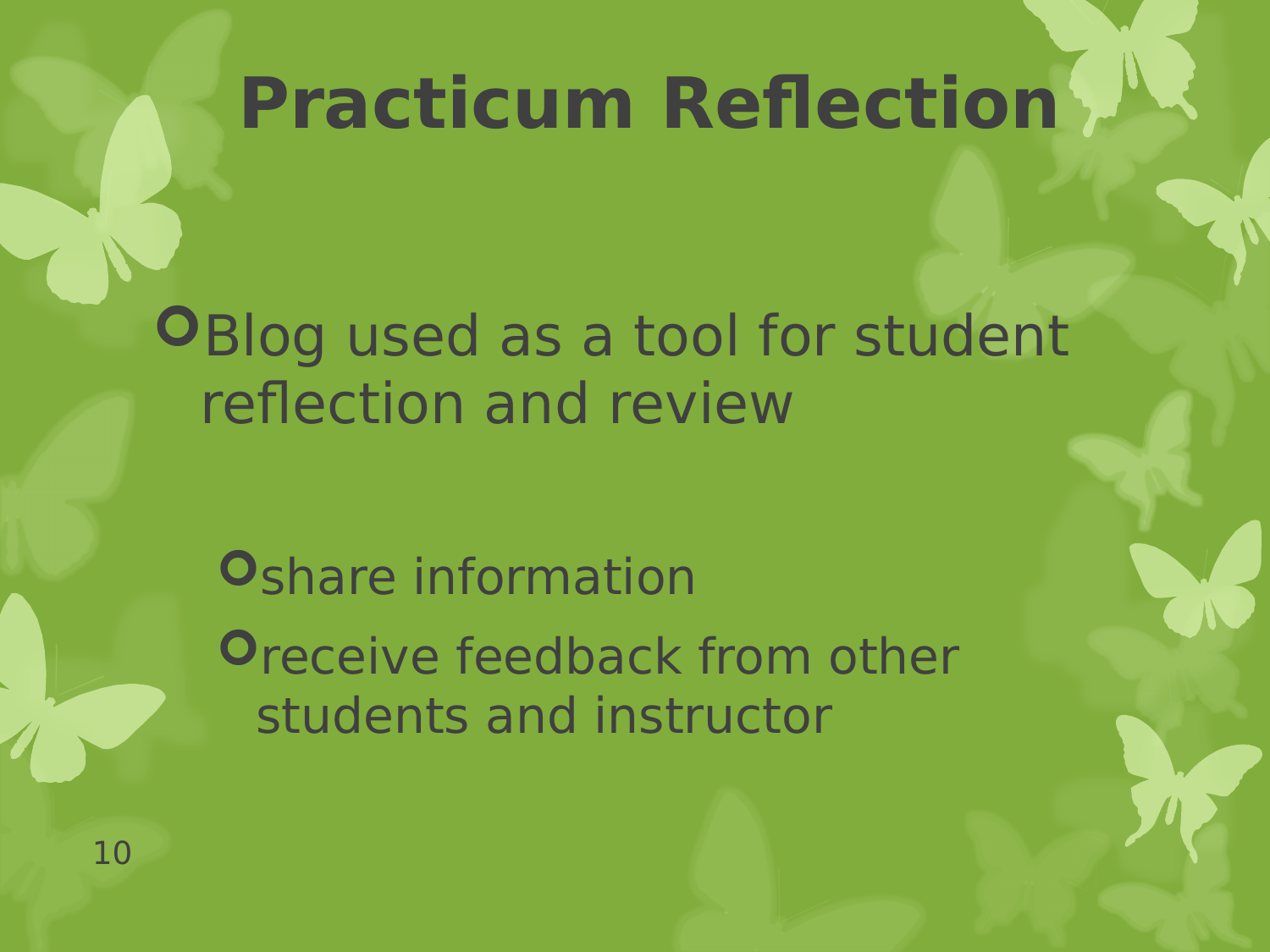

# Practicum Reflection
Blog used as a tool for student reflection and review

share information
receive feedback from other students and instructor

10